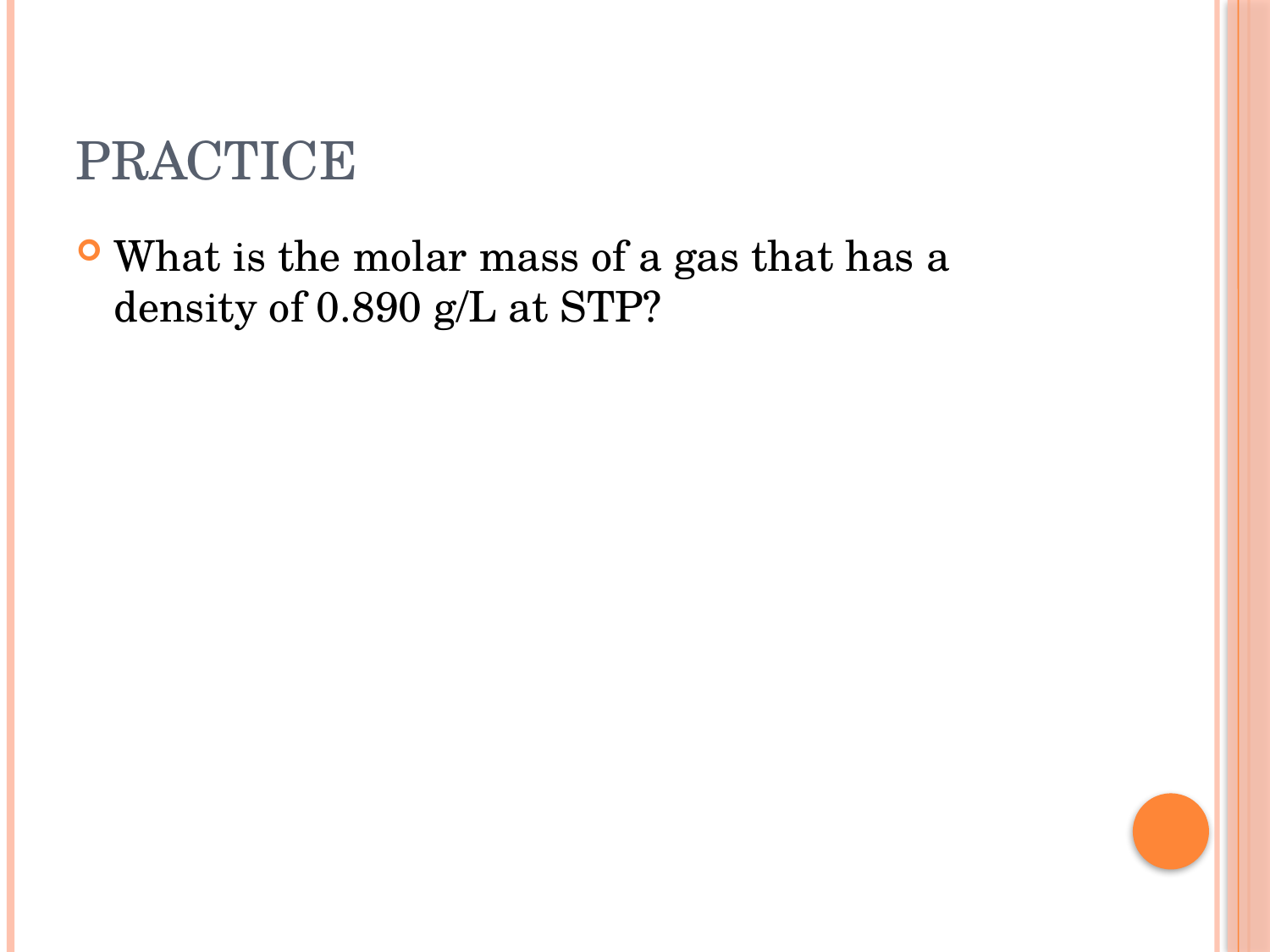

# Practice
What is the molar mass of a gas that has a density of 0.890 g/L at STP?